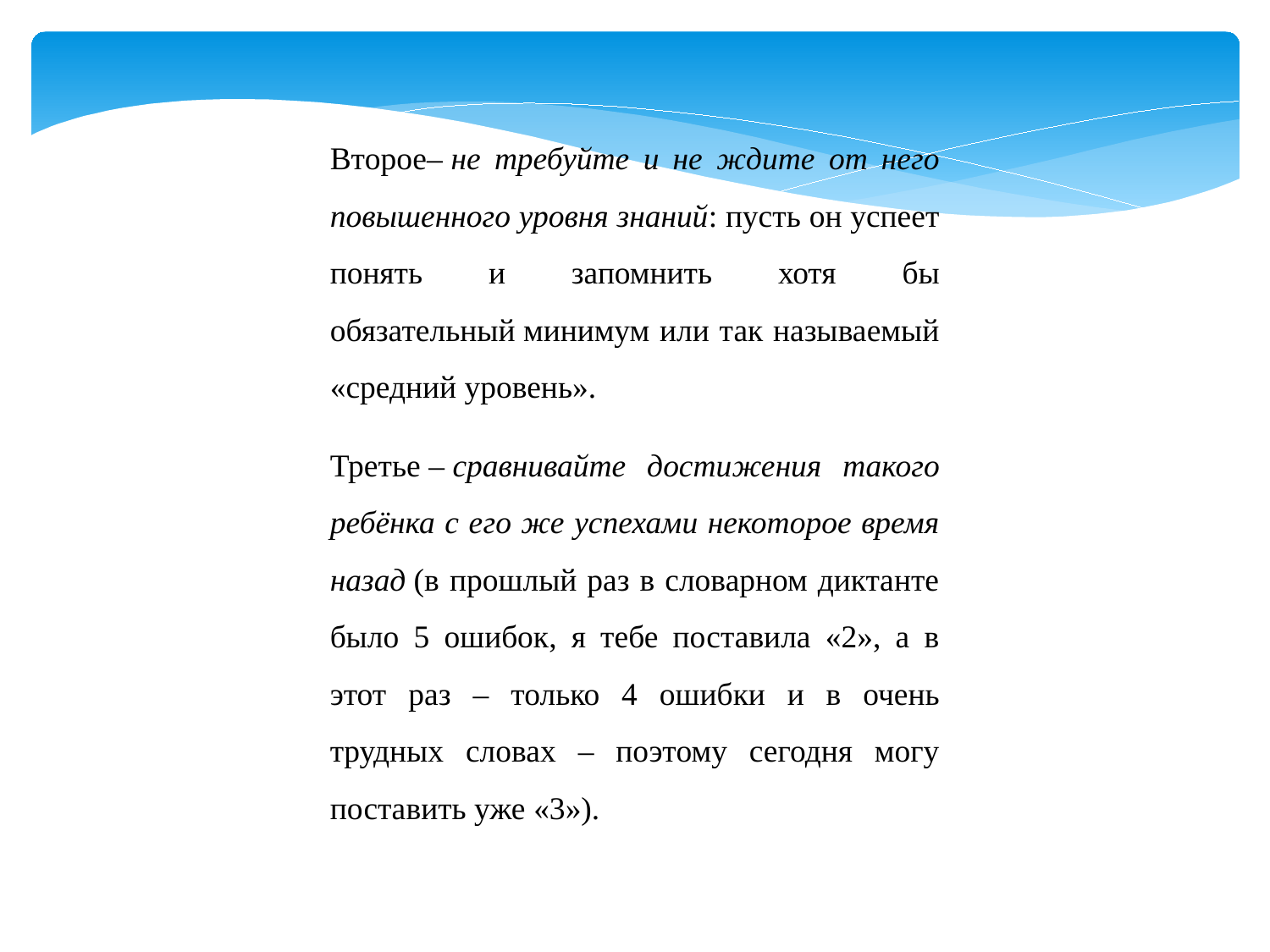

Второе– не требуйте и не ждите от него повышенного уровня знаний: пусть он успеет понять и запомнить хотя бы обязательный минимум или так называемый «средний уровень».
Третье – сравнивайте достижения такого ребёнка с его же успехами некоторое время назад (в прошлый раз в словарном диктанте было 5 ошибок, я тебе поставила «2», а в этот раз – только 4 ошибки и в очень трудных словах – поэтому сегодня могу поставить уже «3»).